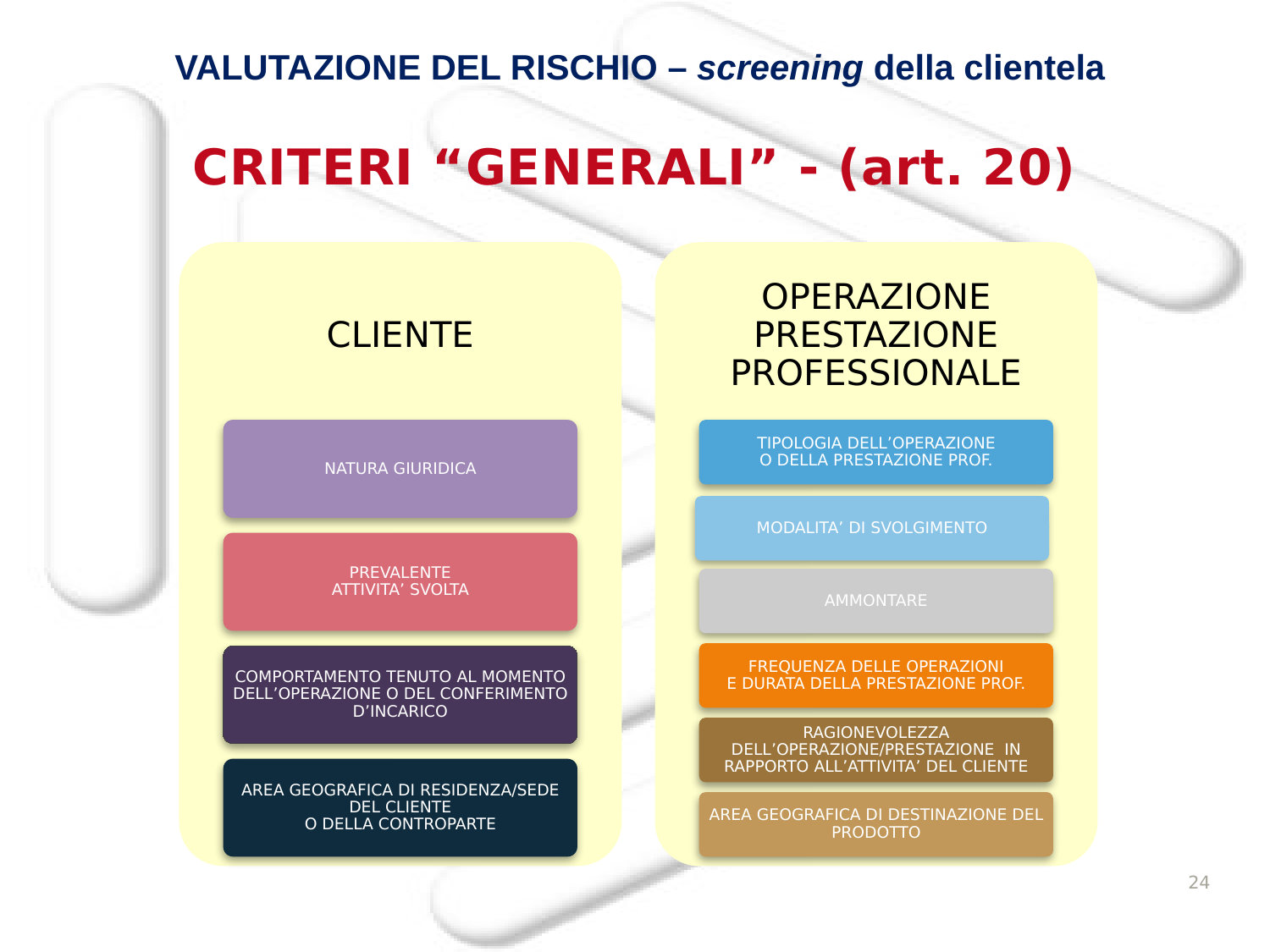

VALUTAZIONE DEL RISCHIO – screening della clientela
CRITERI “GENERALI” - (art. 20)
CLIENTE
NATURA GIURIDICA
PREVALENTE
ATTIVITA’ SVOLTA
COMPORTAMENTO TENUTO AL MOMENTO DELL’OPERAZIONE O DEL CONFERIMENTO D’INCARICO
AREA GEOGRAFICA DI RESIDENZA/SEDE DEL CLIENTE
O DELLA CONTROPARTE
OPERAZIONE PRESTAZIONE PROFESSIONALE
TIPOLOGIA DELL’OPERAZIONE
O DELLA PRESTAZIONE PROF.
MODALITA’ DI SVOLGIMENTO
AMMONTARE
FREQUENZA DELLE OPERAZIONI
E DURATA DELLA PRESTAZIONE PROF.
RAGIONEVOLEZZA DELL’OPERAZIONE/PRESTAZIONE  IN RAPPORTO ALL’ATTIVITA’ DEL CLIENTE
AREA GEOGRAFICA DI DESTINAZIONE DEL PRODOTTO
24